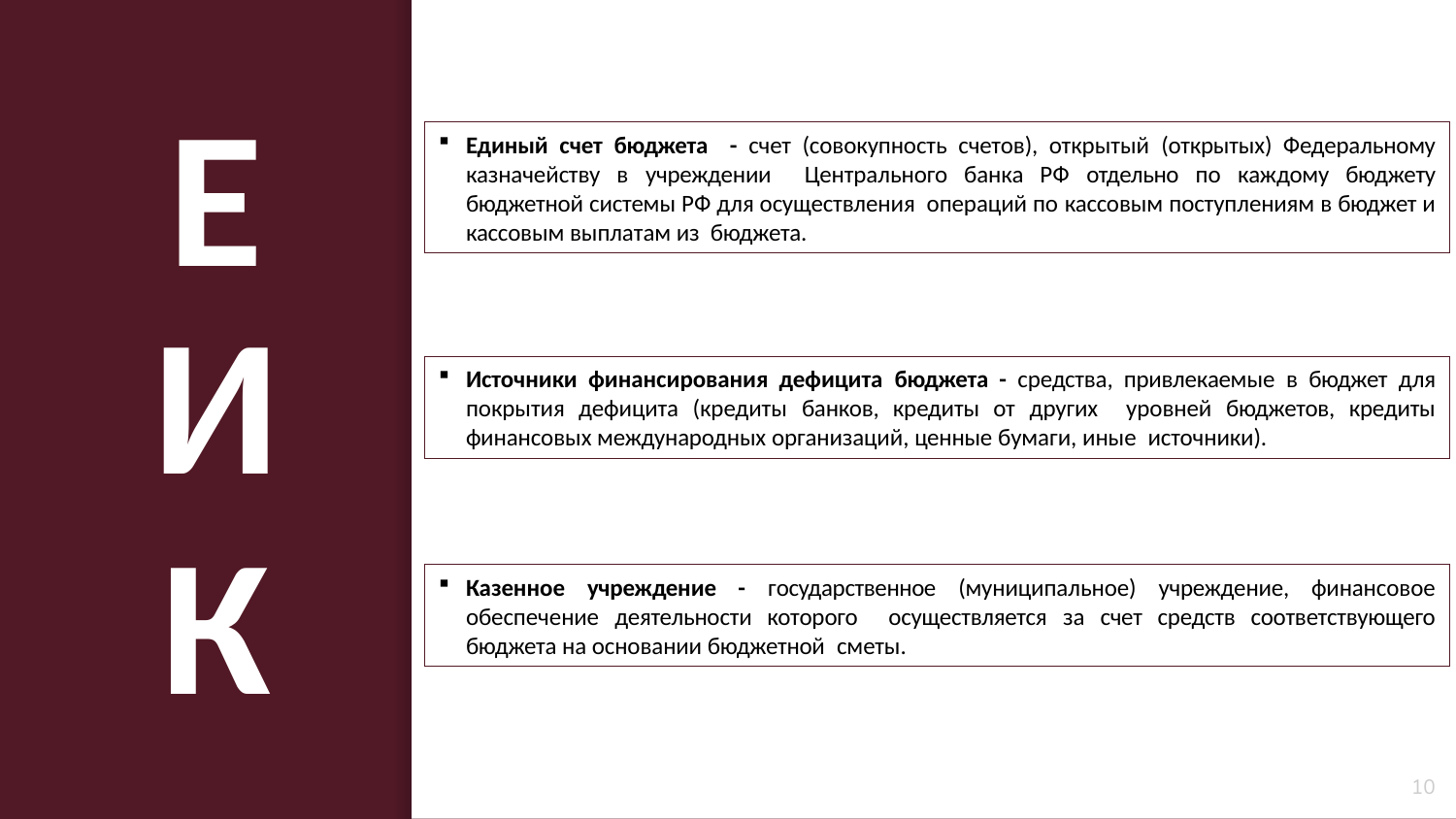

Е
Единый счет бюджета  - счет (совокупность счетов), открытый (открытых) Федеральному казначейству в учреждении  Центрального банка РФ отдельно по каждому бюджету бюджетной системы РФ для осуществления  операций по кассовым поступлениям в бюджет и кассовым выплатам из бюджета.
И
Источники финансирования дефицита бюджета - средства, привлекаемые в бюджет для покрытия дефицита (кредиты банков, кредиты от других  уровней бюджетов, кредиты финансовых международных организаций, ценные бумаги, иные  источники).
К
Казенное учреждение - государственное (муниципальное) учреждение, финансовое обеспечение деятельности которого  осуществляется за счет средств соответствующего бюджета на основании бюджетной сметы.
10